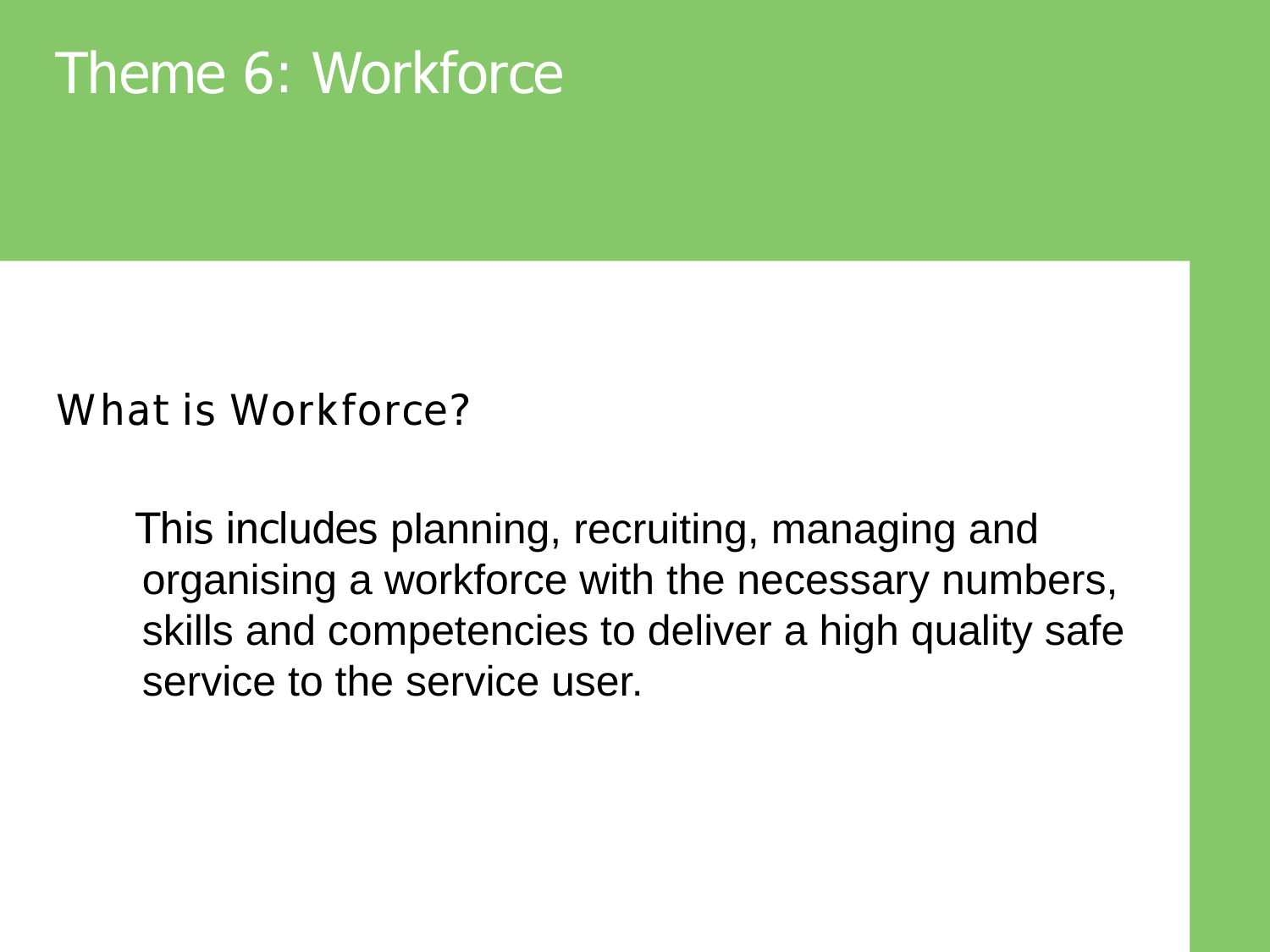

Theme 6: Workforce

What is Workforce?

      This includes planning, recruiting, managing and organising a workforce with the necessary numbers, skills and competencies to deliver a high quality safe service to the service user.